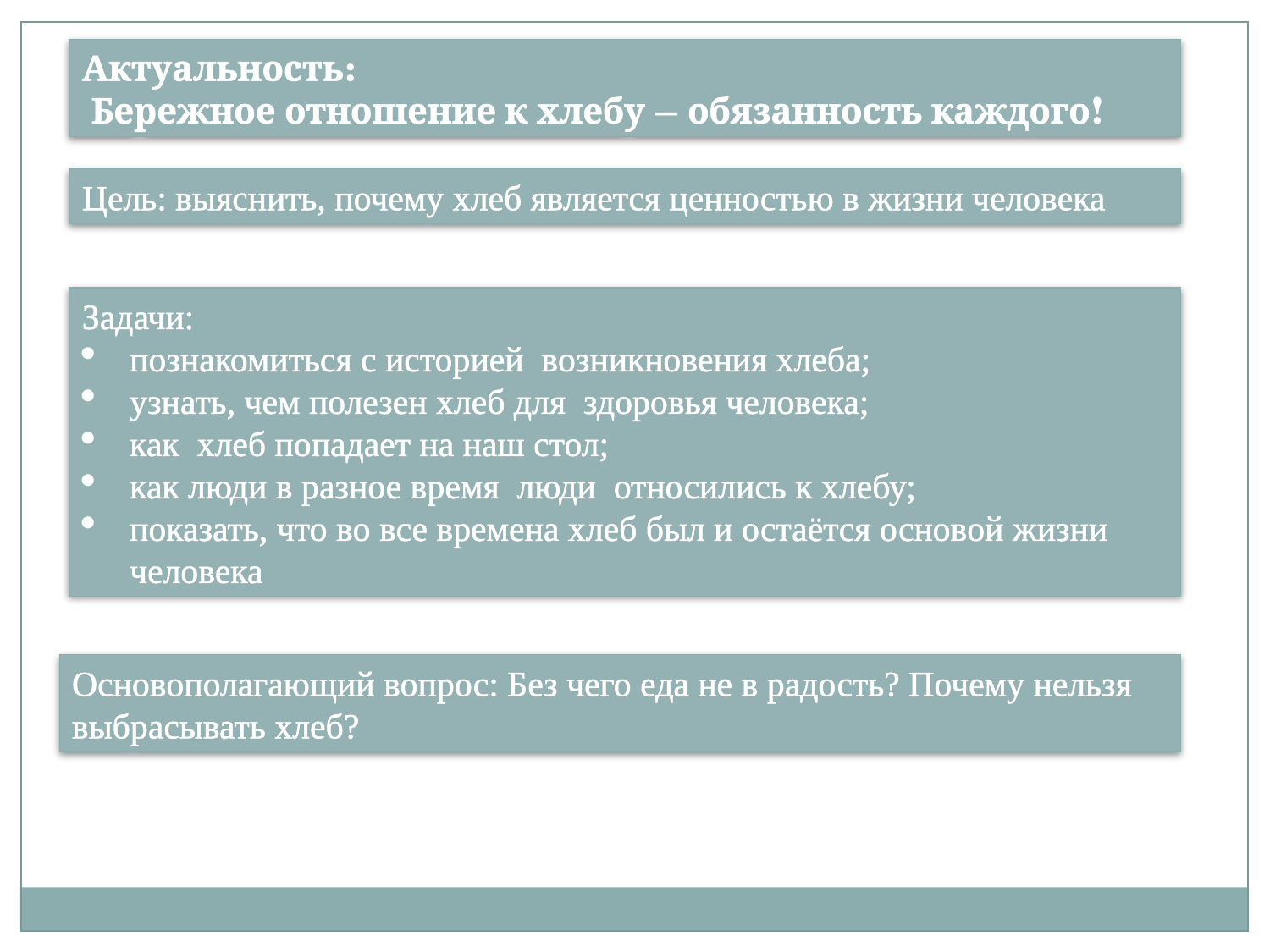

Актуальность:
 Бережное отношение к хлебу – обязанность каждого!
Цель: выяснить, почему хлеб является ценностью в жизни человека
Задачи:
познакомиться с историей  возникновения хлеба;
узнать, чем полезен хлеб для  здоровья человека;
как  хлеб попадает на наш стол;
как люди в разное время  люди  относились к хлебу;
показать, что во все времена хлеб был и остаётся основой жизни человека
Основополагающий вопрос: Без чего еда не в радость? Почему нельзя выбрасывать хлеб?